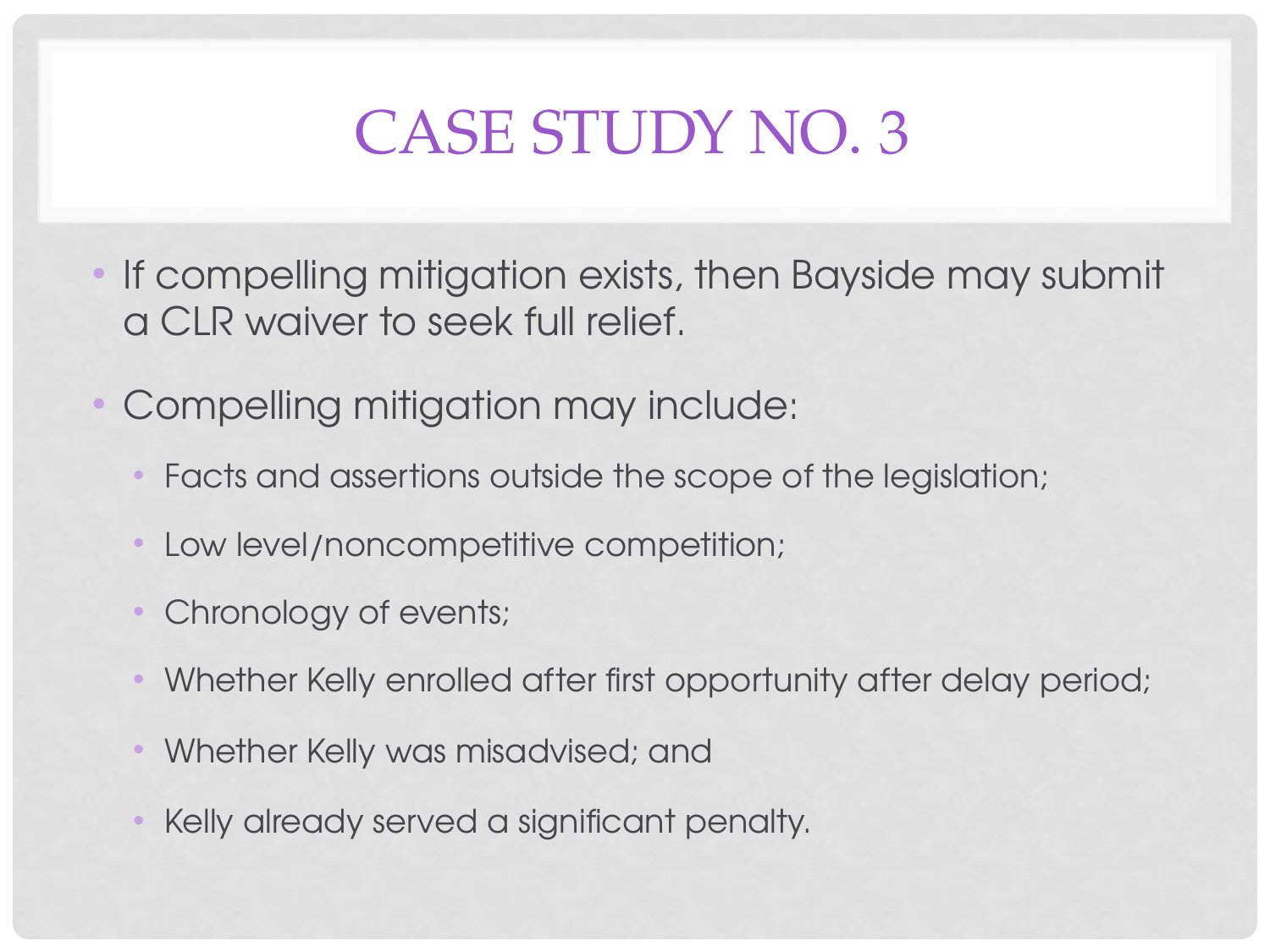

# Case study NO. 3
If compelling mitigation exists, then Bayside may submit a CLR waiver to seek full relief.

Compelling mitigation may include:

Facts and assertions outside the scope of the legislation;

Low level/noncompetitive competition;

Chronology of events;

Whether Kelly enrolled after first opportunity after delay period;

Whether Kelly was misadvised; and

Kelly already served a significant penalty.